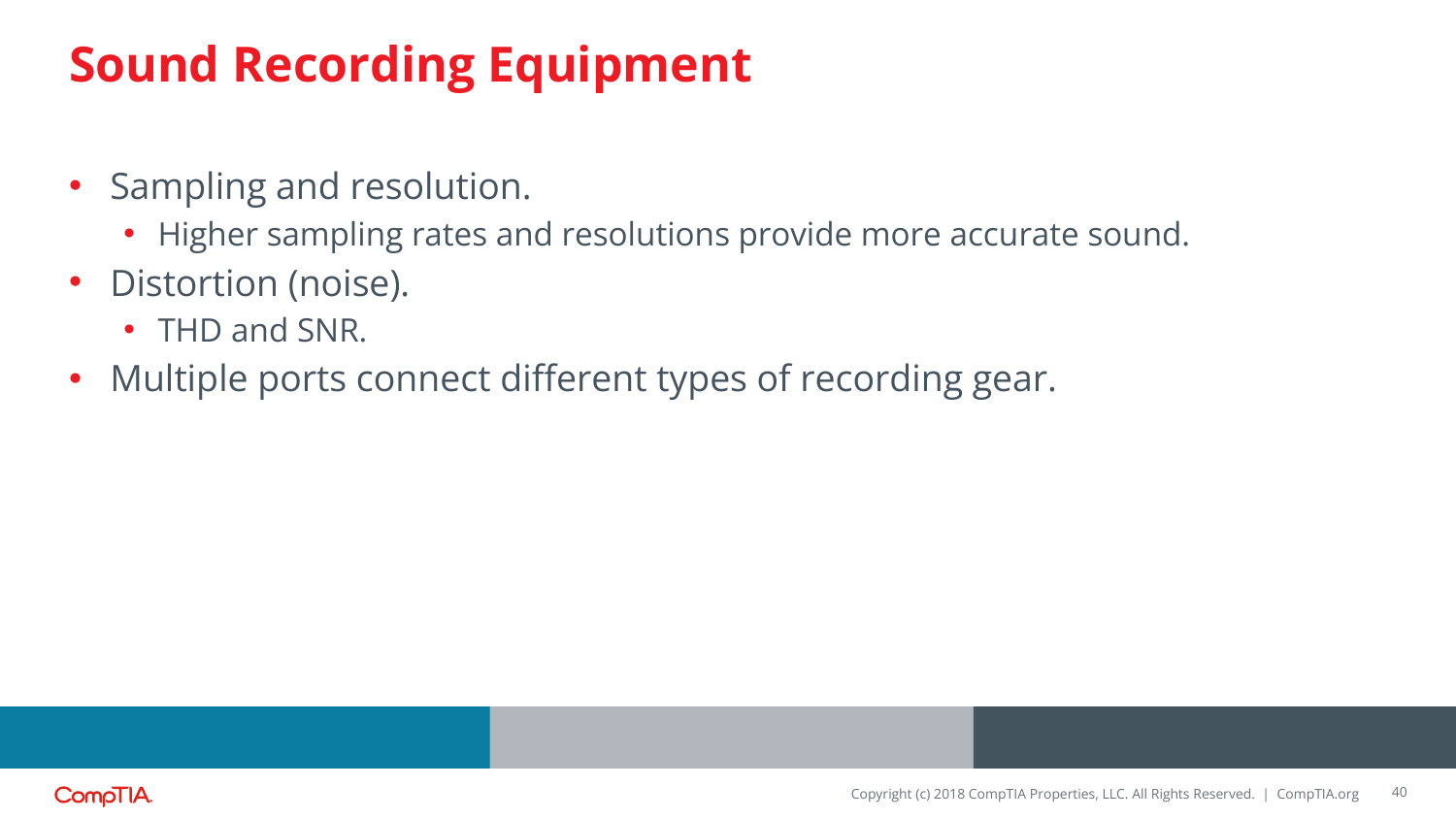

# Sound Recording Equipment
Sampling and resolution.
Higher sampling rates and resolutions provide more accurate sound.
Distortion (noise).
THD and SNR.
Multiple ports connect different types of recording gear.
40